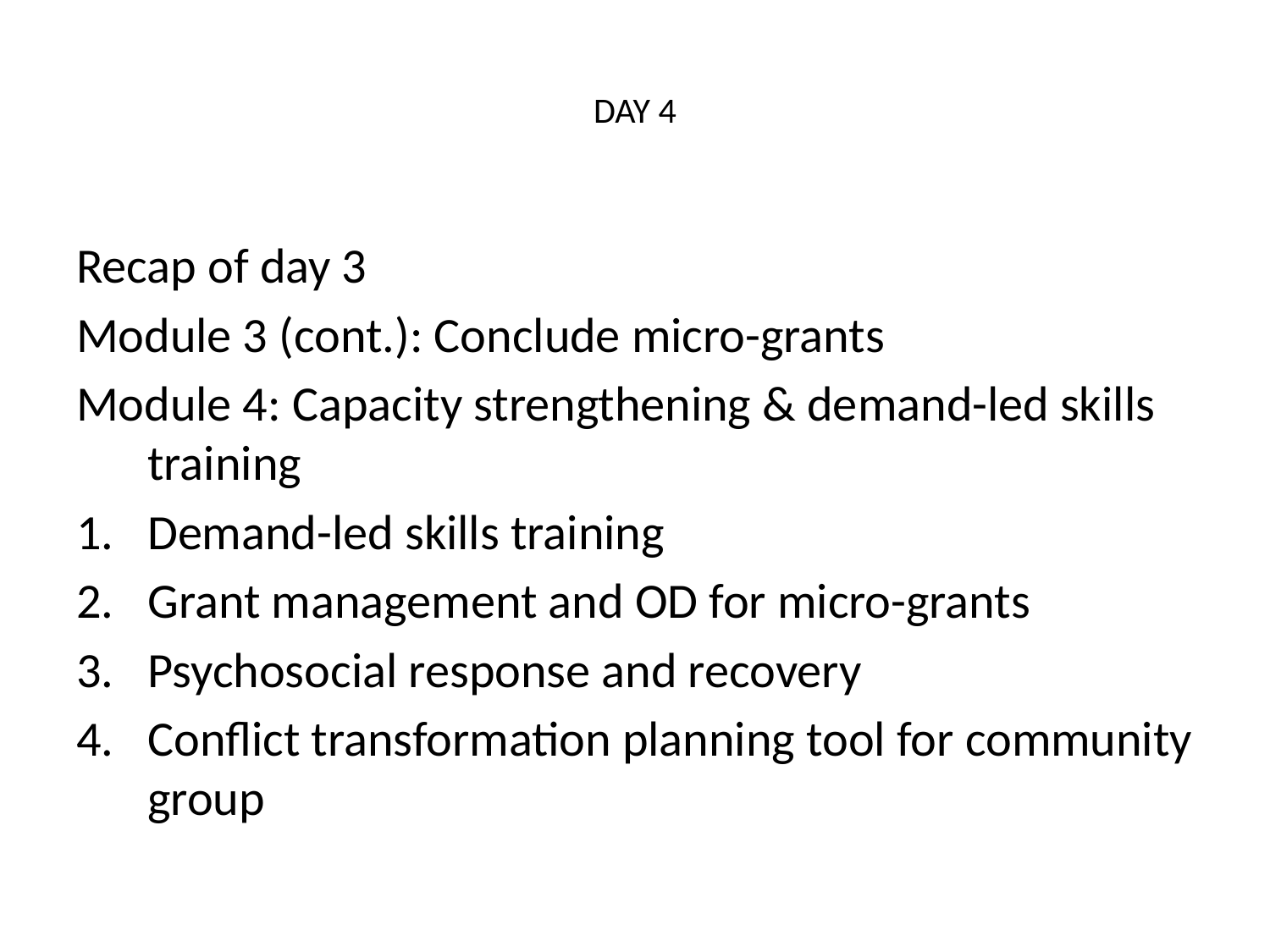

# DAY 4

Recap of day 3
Module 3 (cont.): Conclude micro-grants
Module 4: Capacity strengthening & demand-led skills training
Demand-led skills training
Grant management and OD for micro-grants
Psychosocial response and recovery
Conflict transformation planning tool for community group